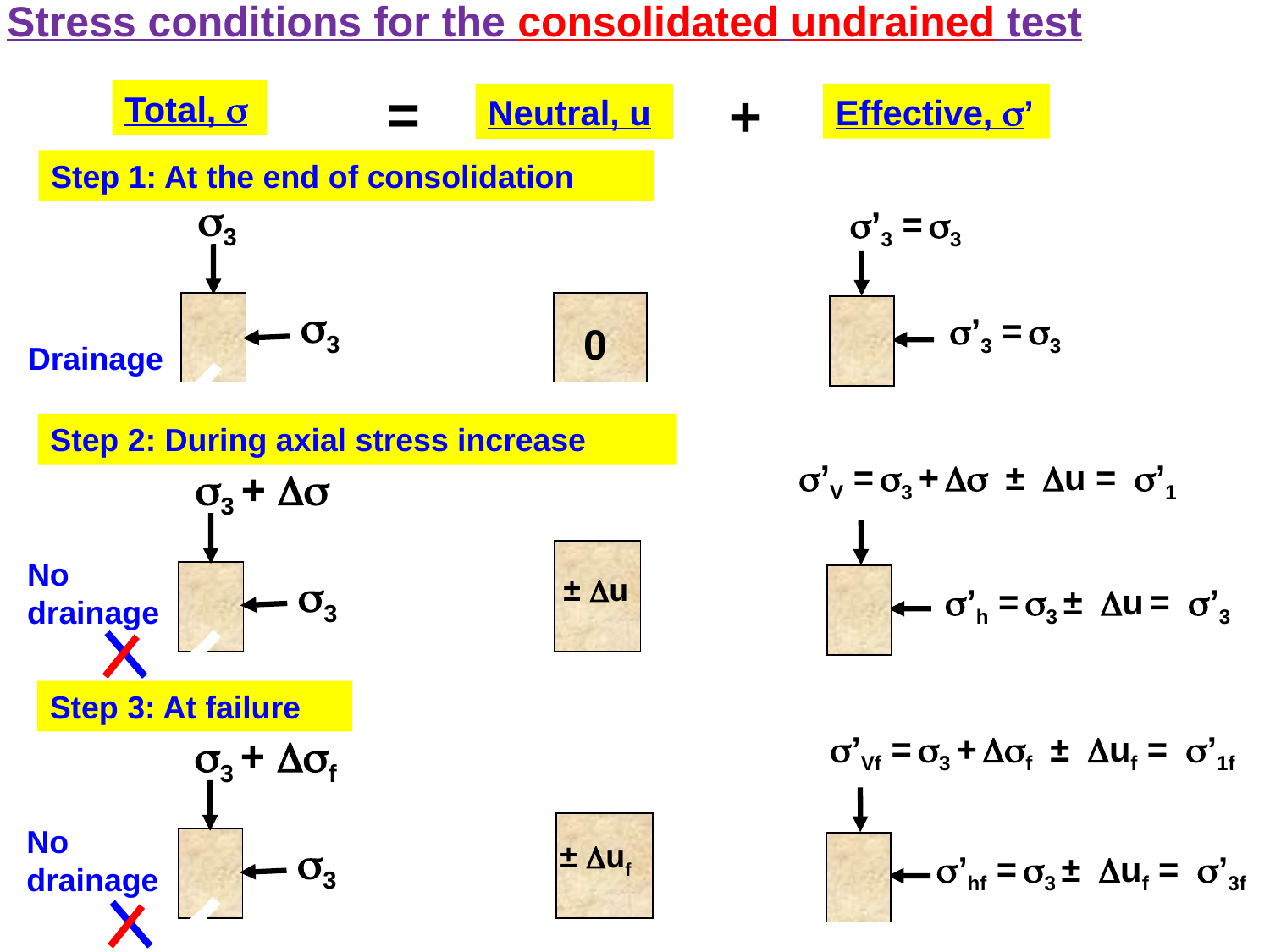

Stress conditions for the consolidated undrained test
=
+
Total, σ
Effective, σ’
Neutral, u
Step 1: At the end of consolidation
σ3

σ3

σ’3 = σ3

σ’3 = σ3

0
Drainage

Step 2: During axial stress increase
σ’V = σ3 + Δσ ± Δu = σ’1

σ’h = σ3 ± Δu = σ’3

σ3 + Δσ

σ3

± Δu
No drainage

Step 3: At failure
σ’Vf = σ3 + Δσf ± Δuf = σ’1f

σ’hf = σ3 ± Δuf = σ’3f

σ3 + Δσf

σ3

± Δuf
No drainage